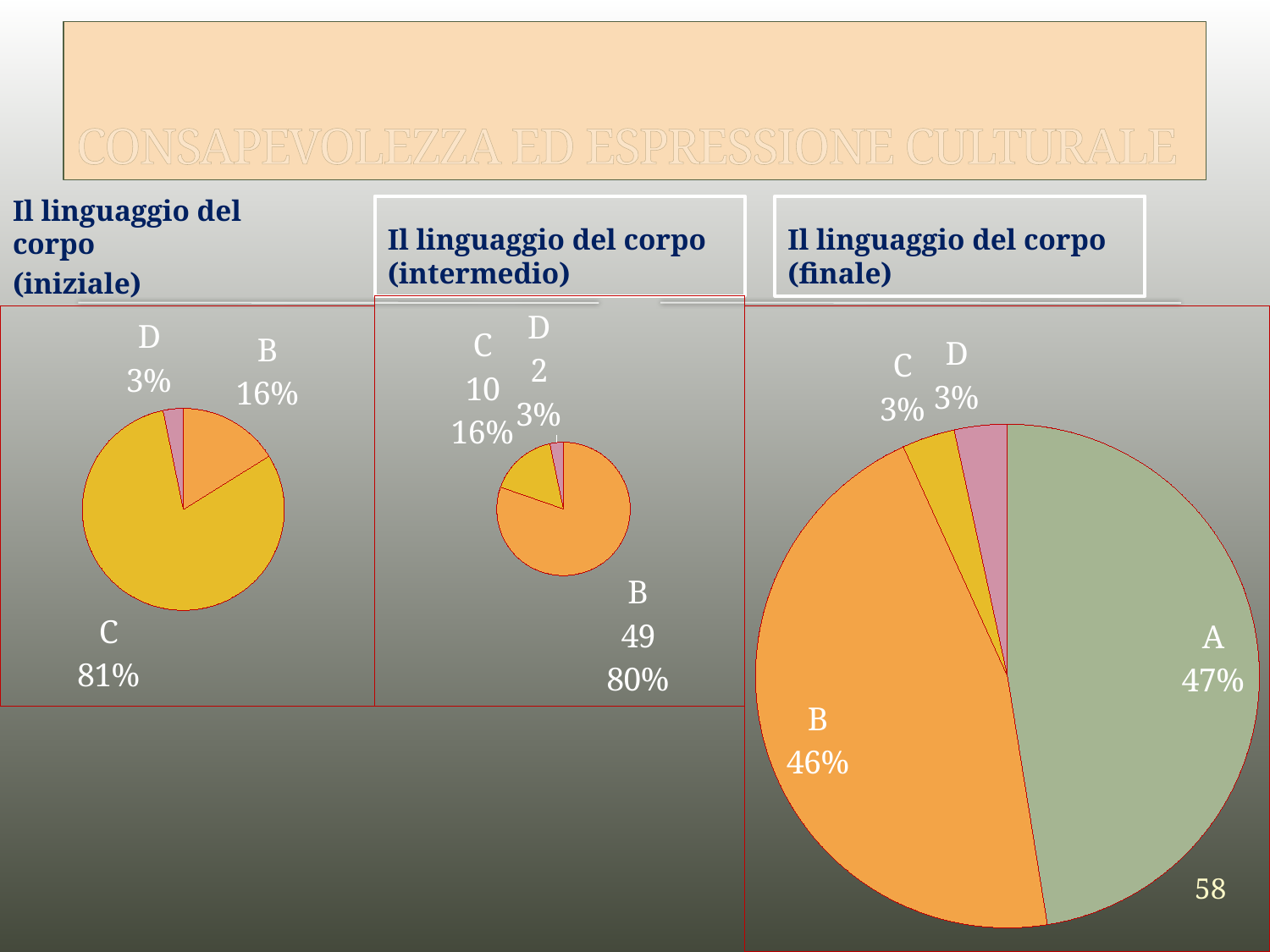

# CONSAPEVOLEZZA ED ESPRESSIONE CULTURALE
Il linguaggio del corpo
(iniziale)
Il linguaggio del corpo
(intermedio)
Il linguaggio del corpo
(finale)

### Chart

| Category | Vendite |
|---|---|
| A | 0.0 |
| B | 49.0 |
| C | 10.0 |
| D | 2.0 |

### Chart

| Category | Vendite |
|---|---|
| A | 0.0 |
| B | 10.0 |
| C | 50.0 |
| D | 2.0 |

### Chart

| Category | Vendite |
|---|---|
| A | 28.0 |
| B | 27.0 |
| C | 2.0 |
| D | 2.0 |
58